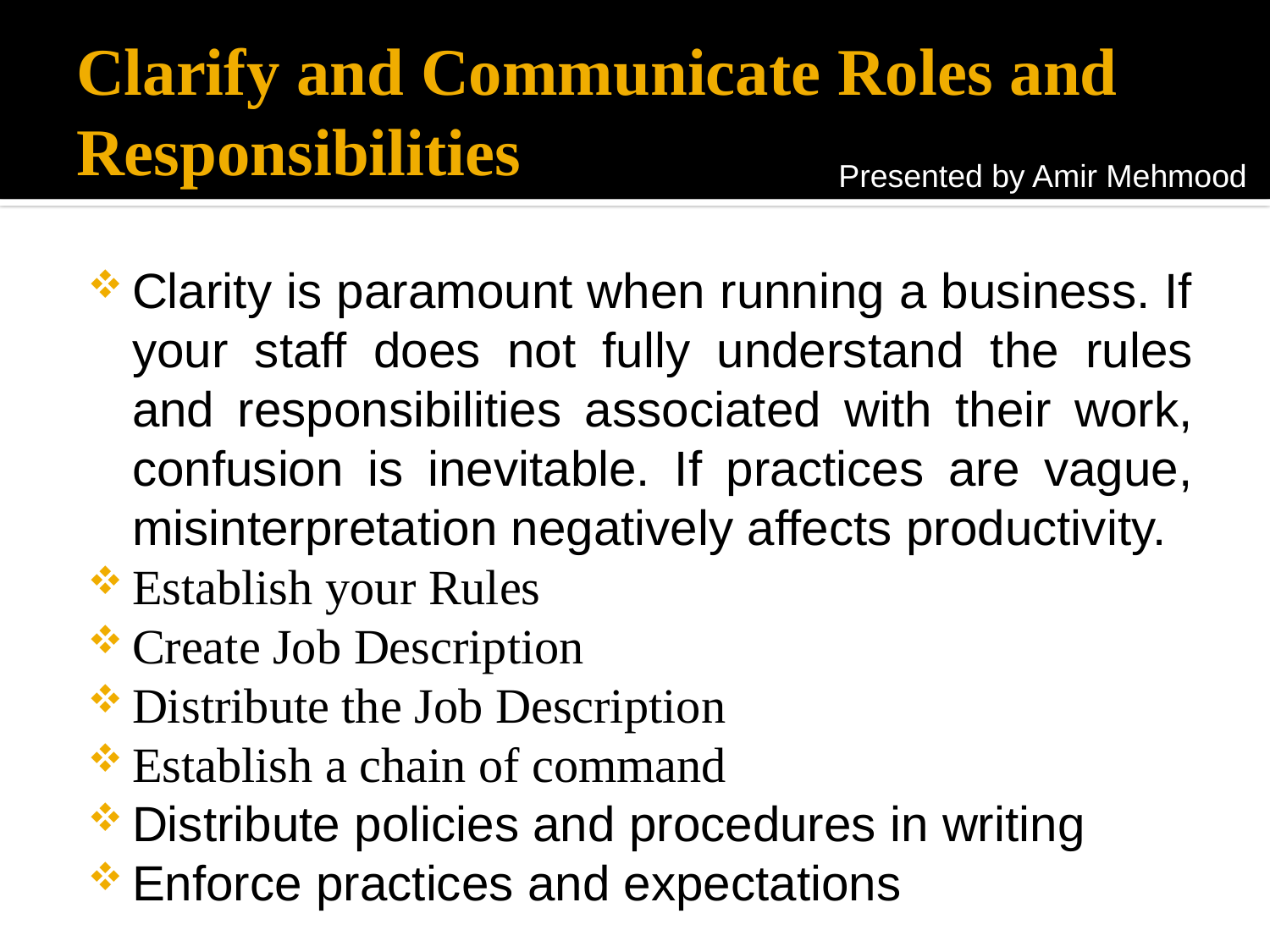

# Clarify and Communicate Roles and Responsibilities
Presented by Amir Mehmood
Clarity is paramount when running a business. If your staff does not fully understand the rules and responsibilities associated with their work, confusion is inevitable. If practices are vague, misinterpretation negatively affects productivity.
Establish your Rules
Create Job Description
Distribute the Job Description
Establish a chain of command
Distribute policies and procedures in writing
Enforce practices and expectations